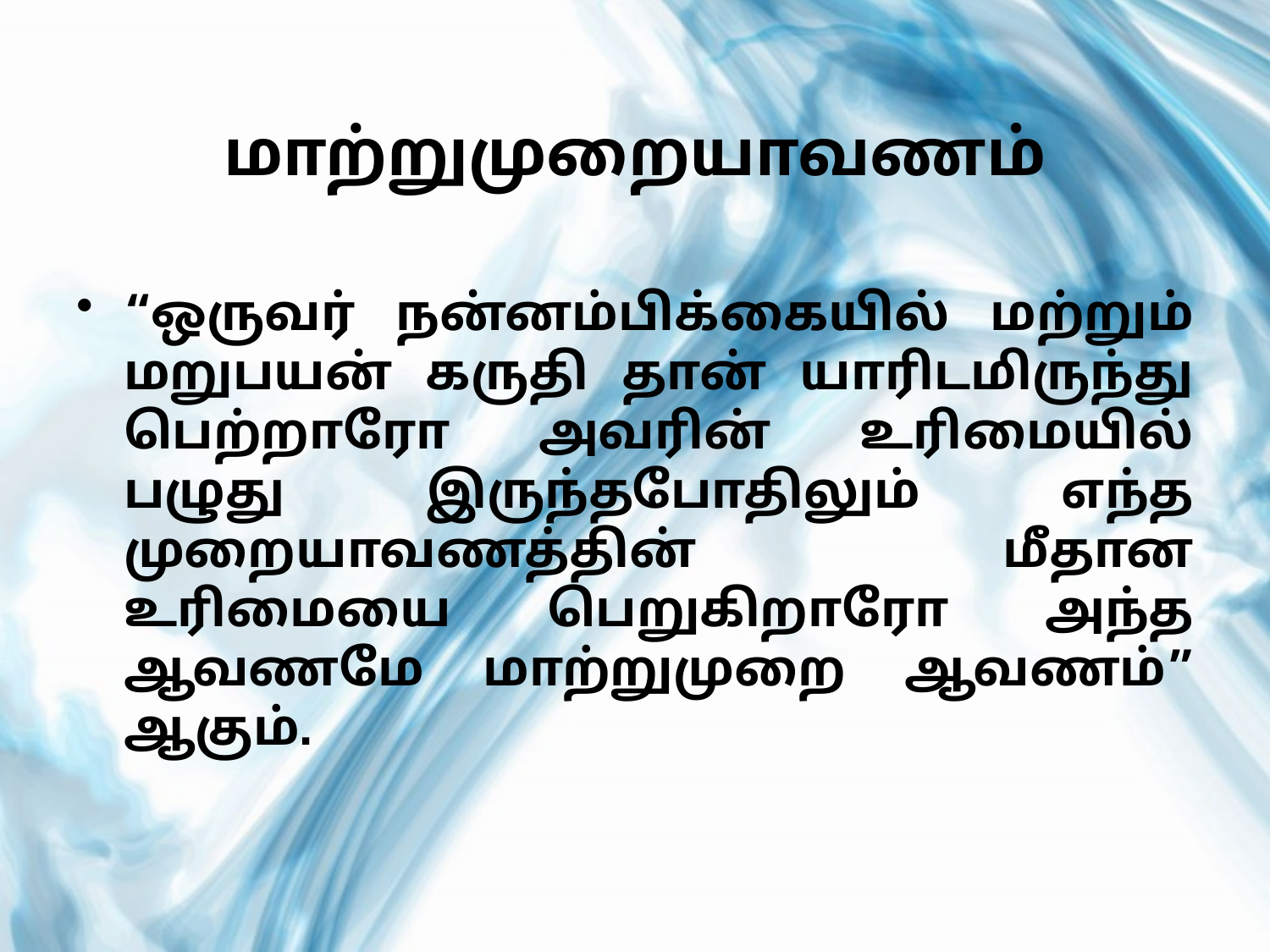

# மாற்றுமுறையாவணம்
“ஒருவர் நன்னம்பிக்கையில் மற்றும் மறுபயன் கருதி தான் யாரிடமிருந்து பெற்றாரோ அவரின் உரிமையில் பழுது இருந்தபோதிலும் எந்த முறையாவணத்தின் மீதான உரிமையை பெறுகிறாரோ அந்த ஆவணமே மாற்றுமுறை ஆவணம்” ஆகும்.